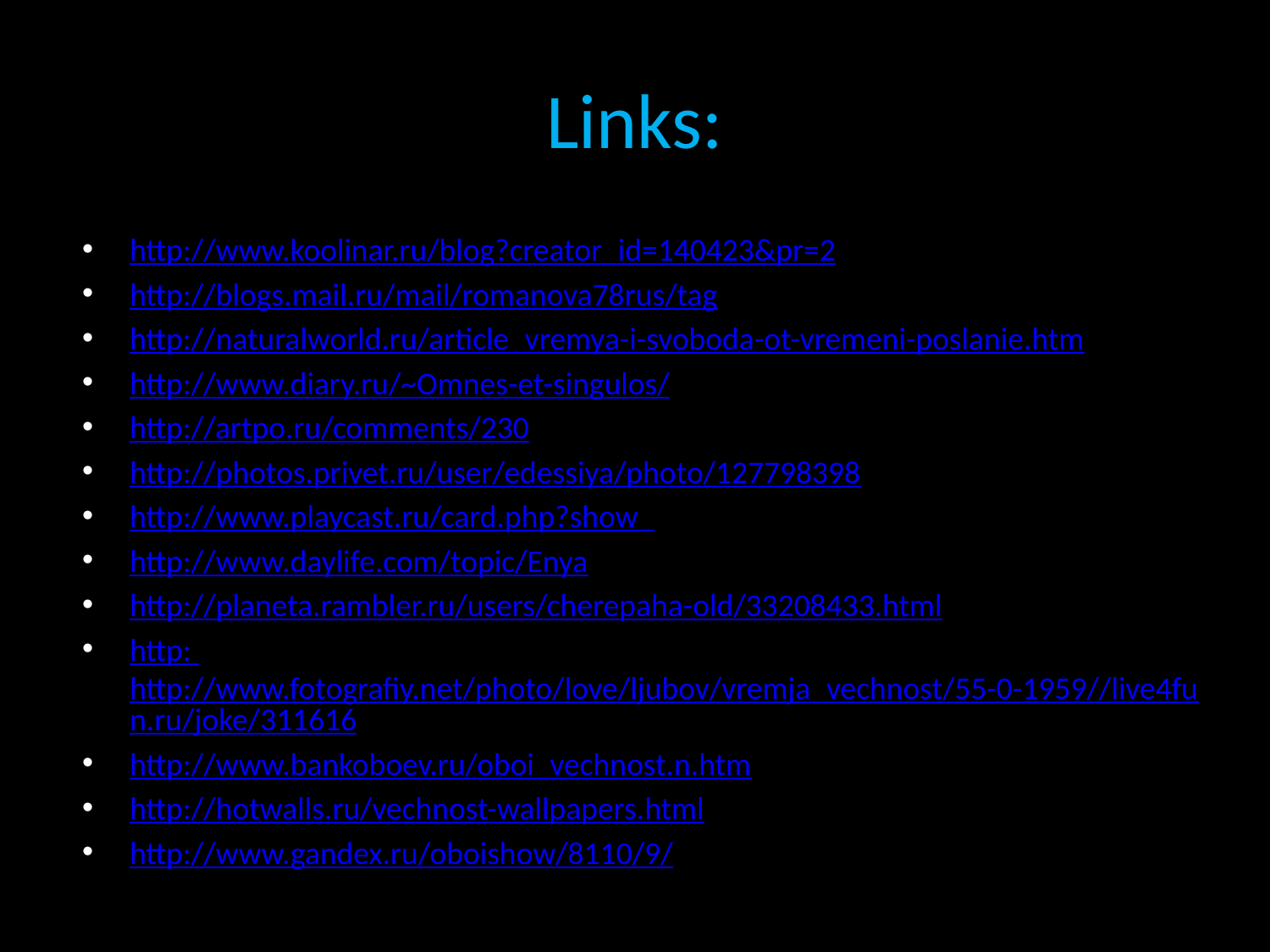

# Links:

http://www.koolinar.ru/blog?creator_id=140423&pr=2
http://blogs.mail.ru/mail/romanova78rus/tag
http://naturalworld.ru/article_vremya-i-svoboda-ot-vremeni-poslanie.htm
http://www.diary.ru/~Omnes-et-singulos/
http://artpo.ru/comments/230
http://photos.privet.ru/user/edessiya/photo/127798398
http://www.playcast.ru/card.php?show_
http://www.daylife.com/topic/Enya
http://planeta.rambler.ru/users/cherepaha-old/33208433.html
http: http://www.fotografiy.net/photo/love/ljubov/vremja_vechnost/55-0-1959//live4fun.ru/joke/311616
http://www.bankoboev.ru/oboi_vechnost.n.htm
http://hotwalls.ru/vechnost-wallpapers.html
http://www.gandex.ru/oboishow/8110/9/